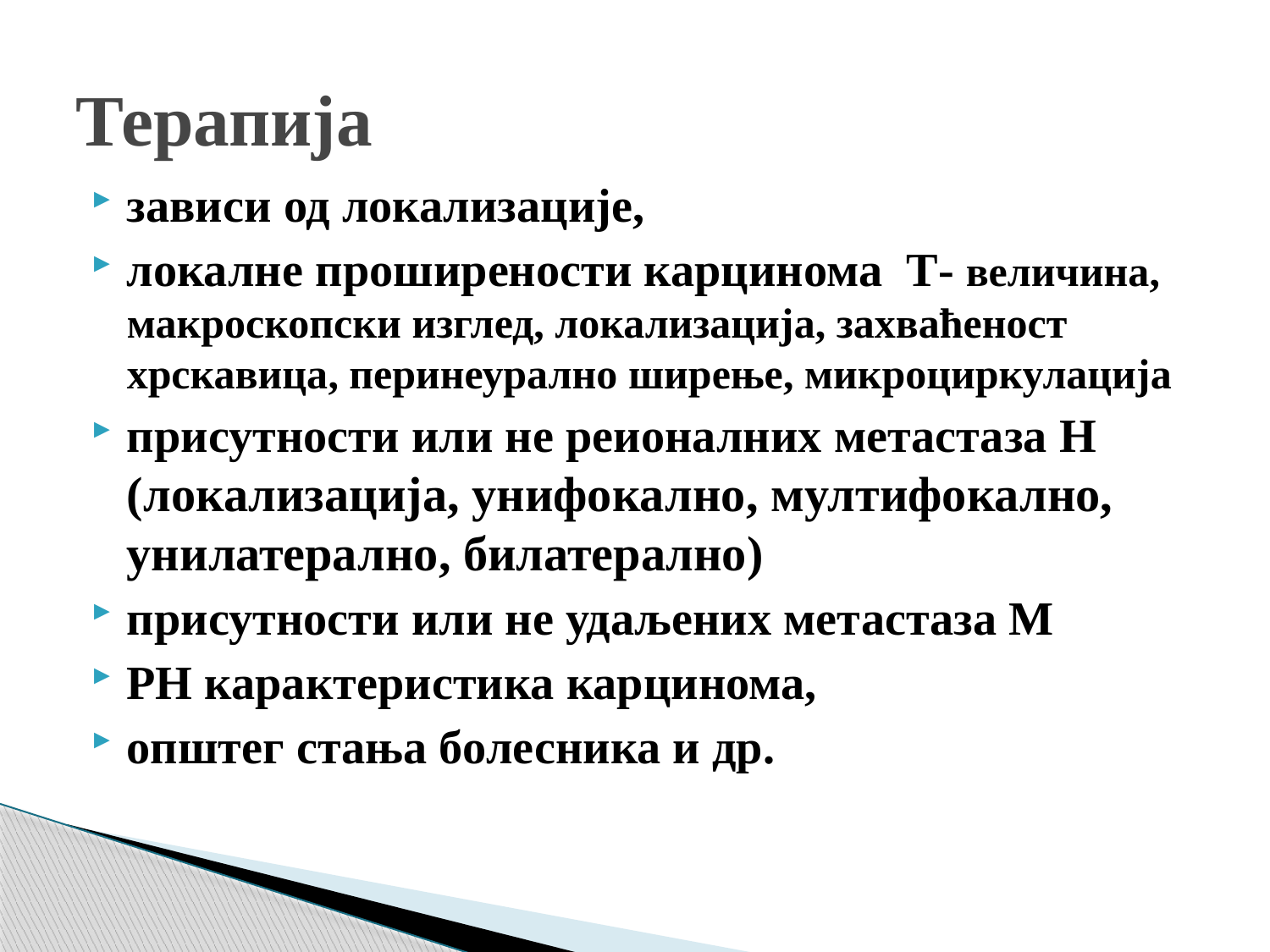

# Терапија
зависи од локализације,
локалне проширености карцинома  Т- величина, макроскопски изглед, локализација, захваћеност хрскавица, перинеурално ширење, микроциркулација
присутности или не реионалних метастаза Н (локализација, унифокално, мултифокално, унилатерално, билатерално)
присутности или не удаљених метастаза М
PH карактеристика карцинома,
општег стања болесника и др.